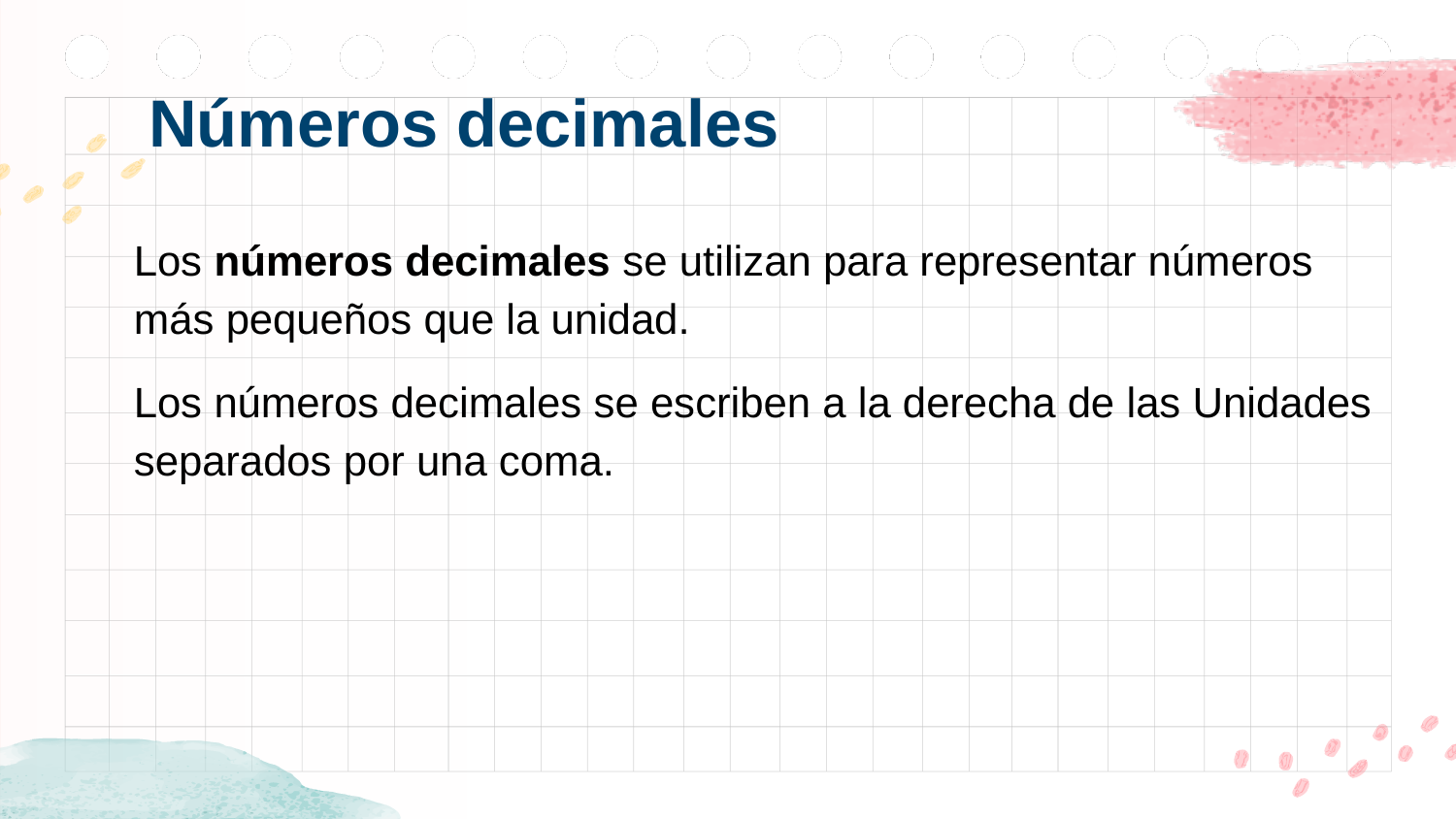

Números decimales
Los números decimales se utilizan para representar números más pequeños que la unidad.
Los números decimales se escriben a la derecha de las Unidades separados por una coma.